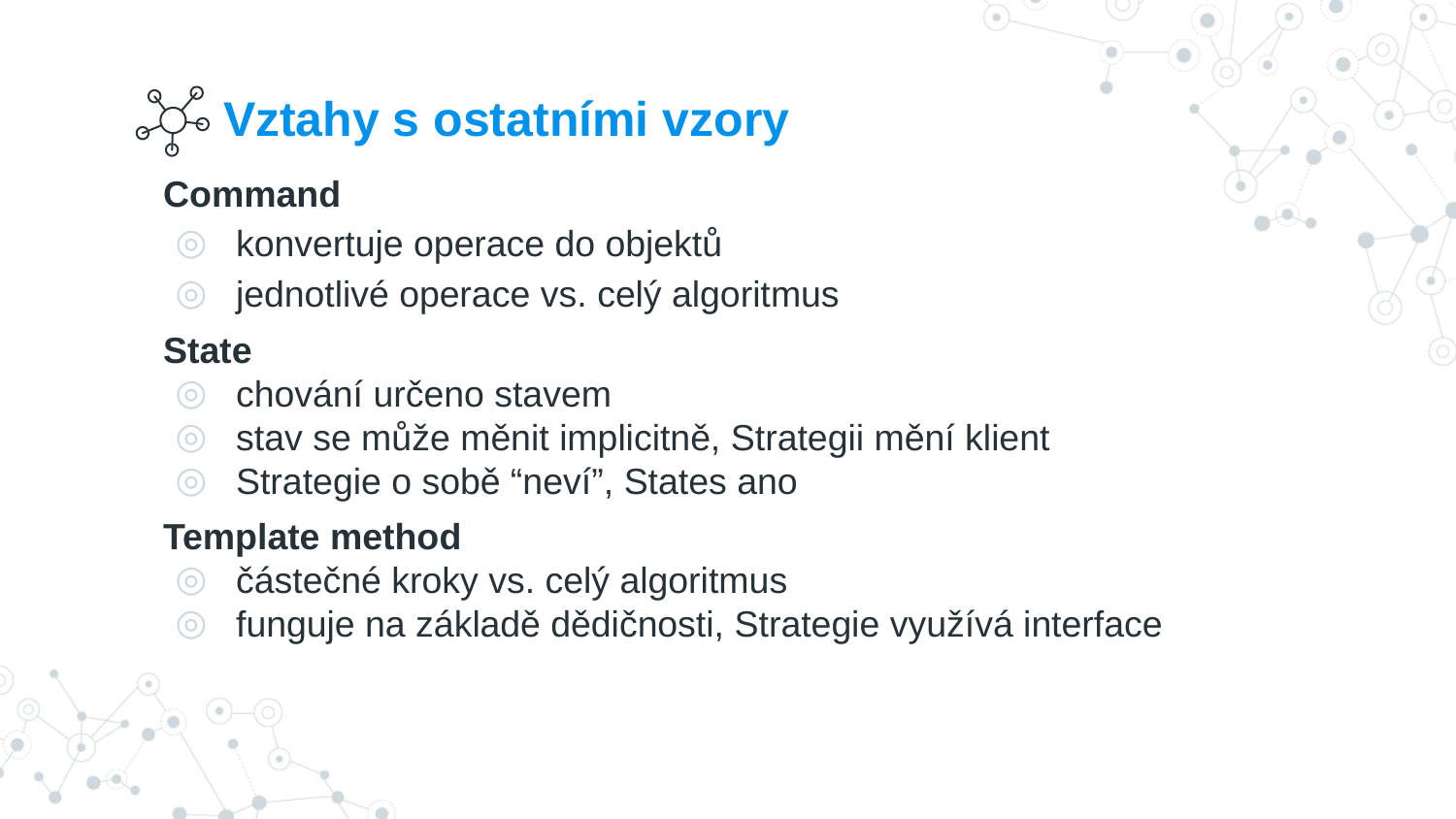

# Vztahy s ostatními vzory

Command
konvertuje operace do objektů
jednotlivé operace vs. celý algoritmus
State
chování určeno stavem
stav se může měnit implicitně, Strategii mění klient
Strategie o sobě “neví”, States ano
Template method
částečné kroky vs. celý algoritmus
funguje na základě dědičnosti, Strategie využívá interface